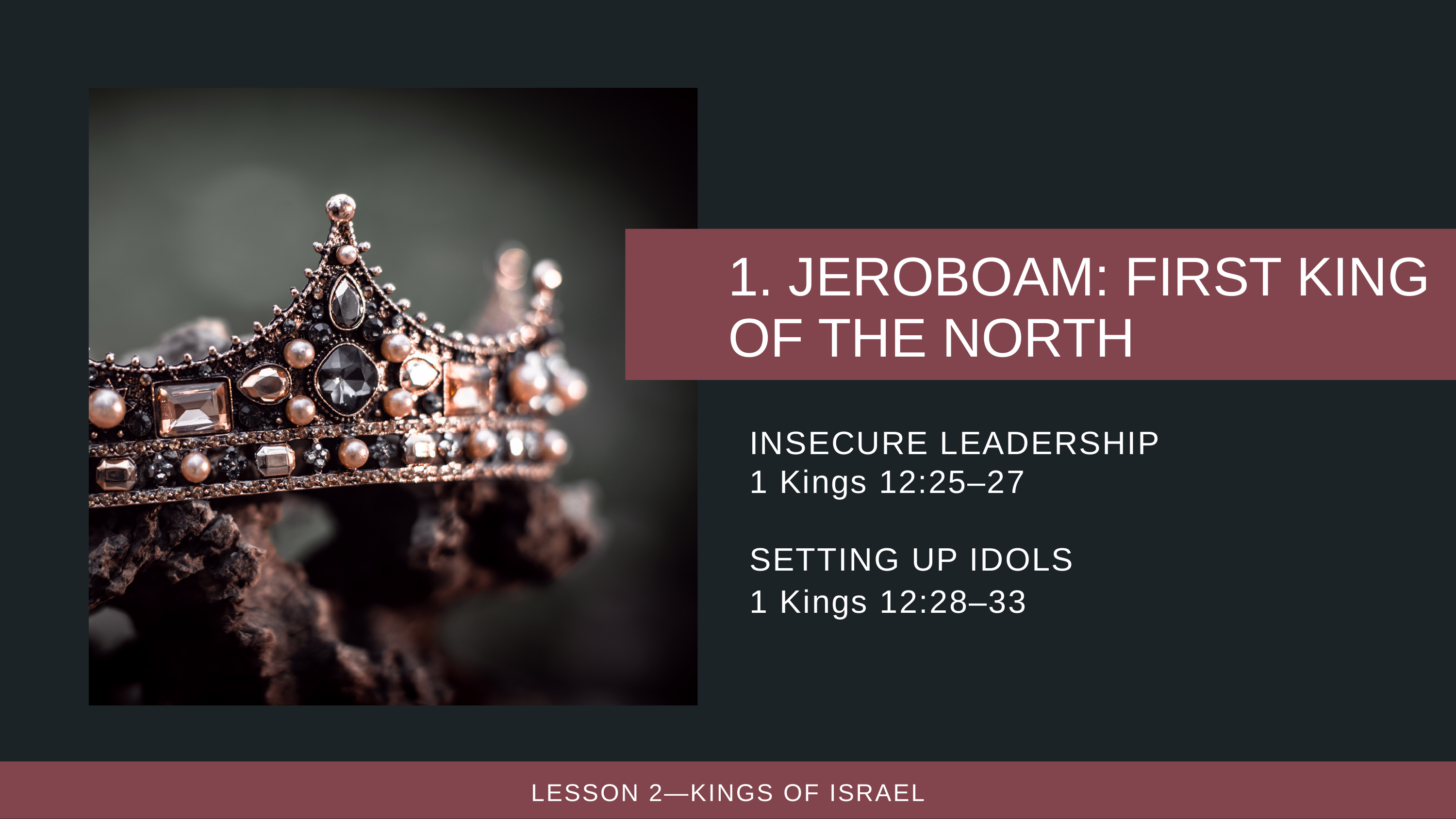

INSECURE LEADERSHIP
1 Kings 12:25–27
SETTING UP IDOLS
1 Kings 12:28–33